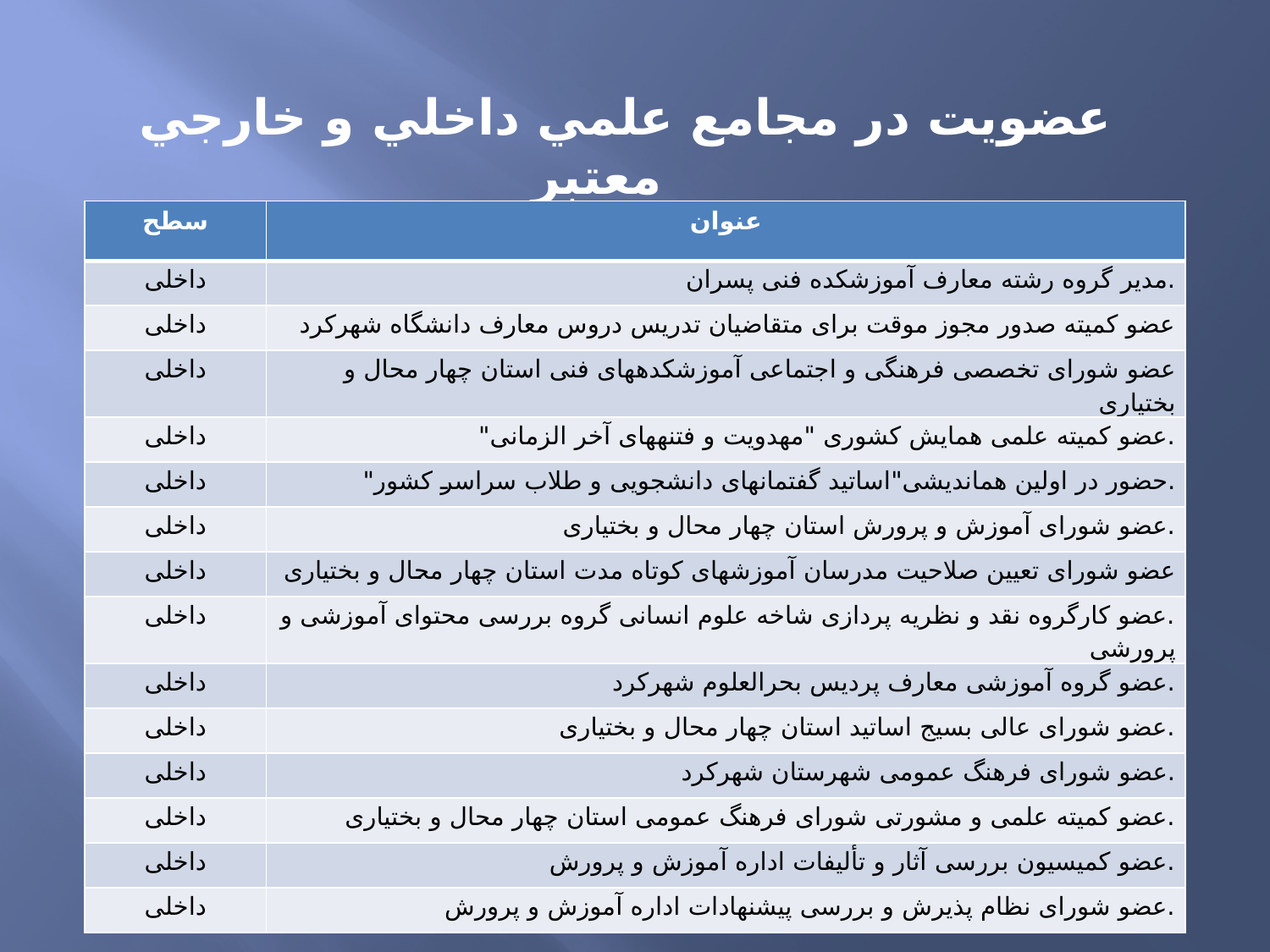

عضويت در مجامع علمي داخلي و خارجي معتبر

| سطح | عنوان |
| --- | --- |
| داخلی | .مدیر گروه رشته معارف آموزشکده فنی پسران |
| داخلی | عضو کمیته صدور مجوز موقت برای متقاضیان تدریس دروس معارف دانشگاه شهرکرد |
| داخلی | عضو شورای تخصصی فرهنگی و اجتماعی آموزشکده­های فنی استان چهار محال و بختیاری |
| داخلی | .عضو کمیته علمی همایش کشوری "مهدویت و فتنه­های آخر الزمانی" |
| داخلی | .حضور در اولین هم­اندیشی"اساتید گفتمان­های دانشجویی و طلاب سراسر کشور" |
| داخلی | .عضو شورای آموزش و پرورش استان چهار محال و بختیاری |
| داخلی | عضو شورای تعیین صلاحیت مدرسان آموزش­های کوتاه مدت استان چهار محال و بختیاری |
| داخلی | .عضو کارگروه نقد و نظریه پردازی شاخه علوم انسانی گروه بررسی محتوای آموزشی و پرورشی |
| داخلی | .عضو گروه آموزشی معارف پردیس بحرالعلوم شهرکرد |
| داخلی | .عضو شورای عالی بسیج اساتید استان چهار محال و بختیاری |
| داخلی | .عضو شورای فرهنگ عمومی شهرستان شهرکرد |
| داخلی | .عضو کمیته علمی و مشورتی شورای فرهنگ عمومی استان چهار محال و بختیاری |
| داخلی | .عضو کمیسیون بررسی آثار و تألیفات اداره آموزش و پرورش |
| داخلی | .عضو شورای نظام پذیرش و بررسی پیشنهادات اداره آموزش و پرورش |